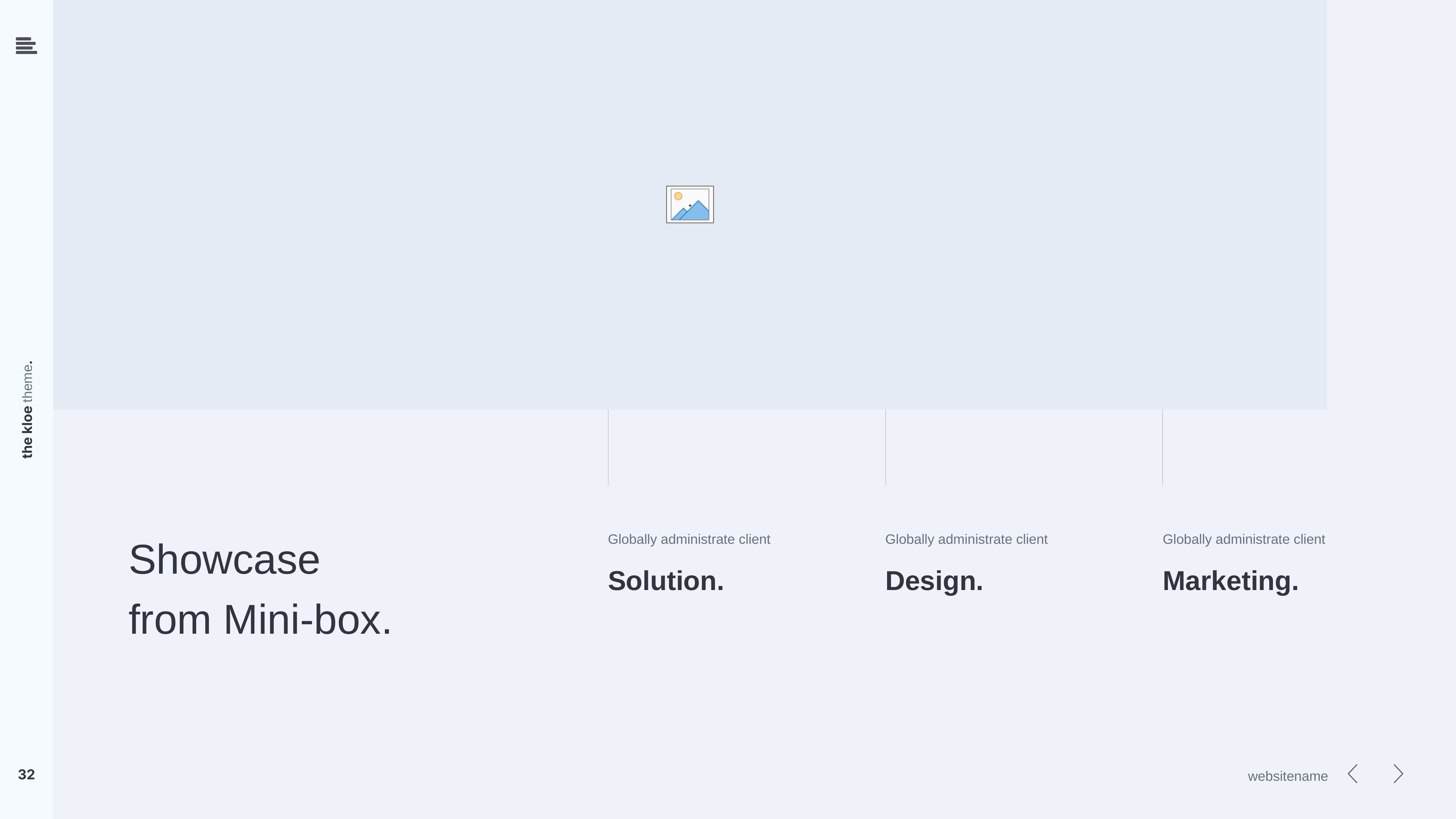

Showcase
from Mini-box.
Globally administrate client
Solution.
Globally administrate client
Design.
Globally administrate client
Marketing.
32